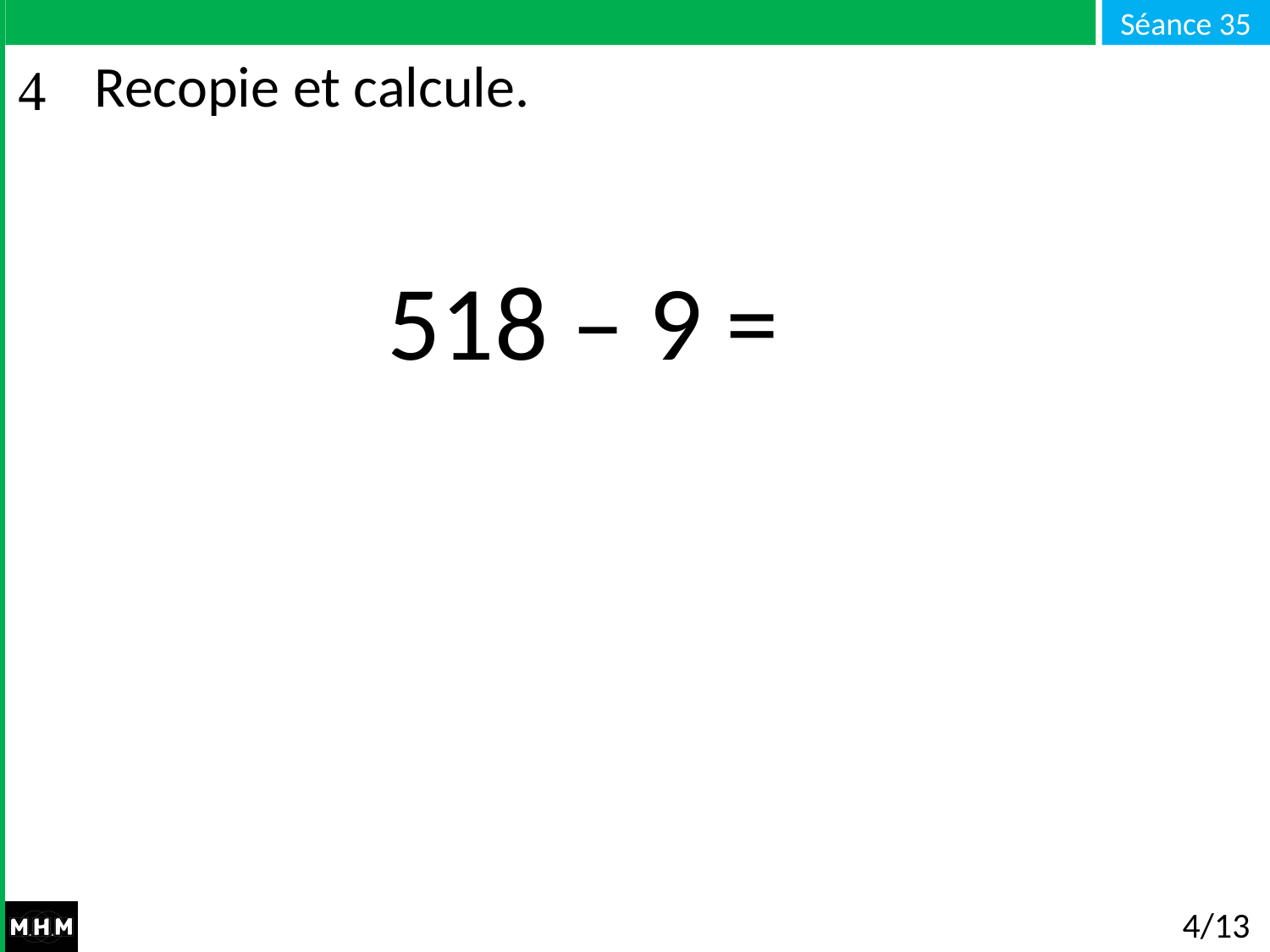

# Recopie et calcule.
518 – 9 =
4/13